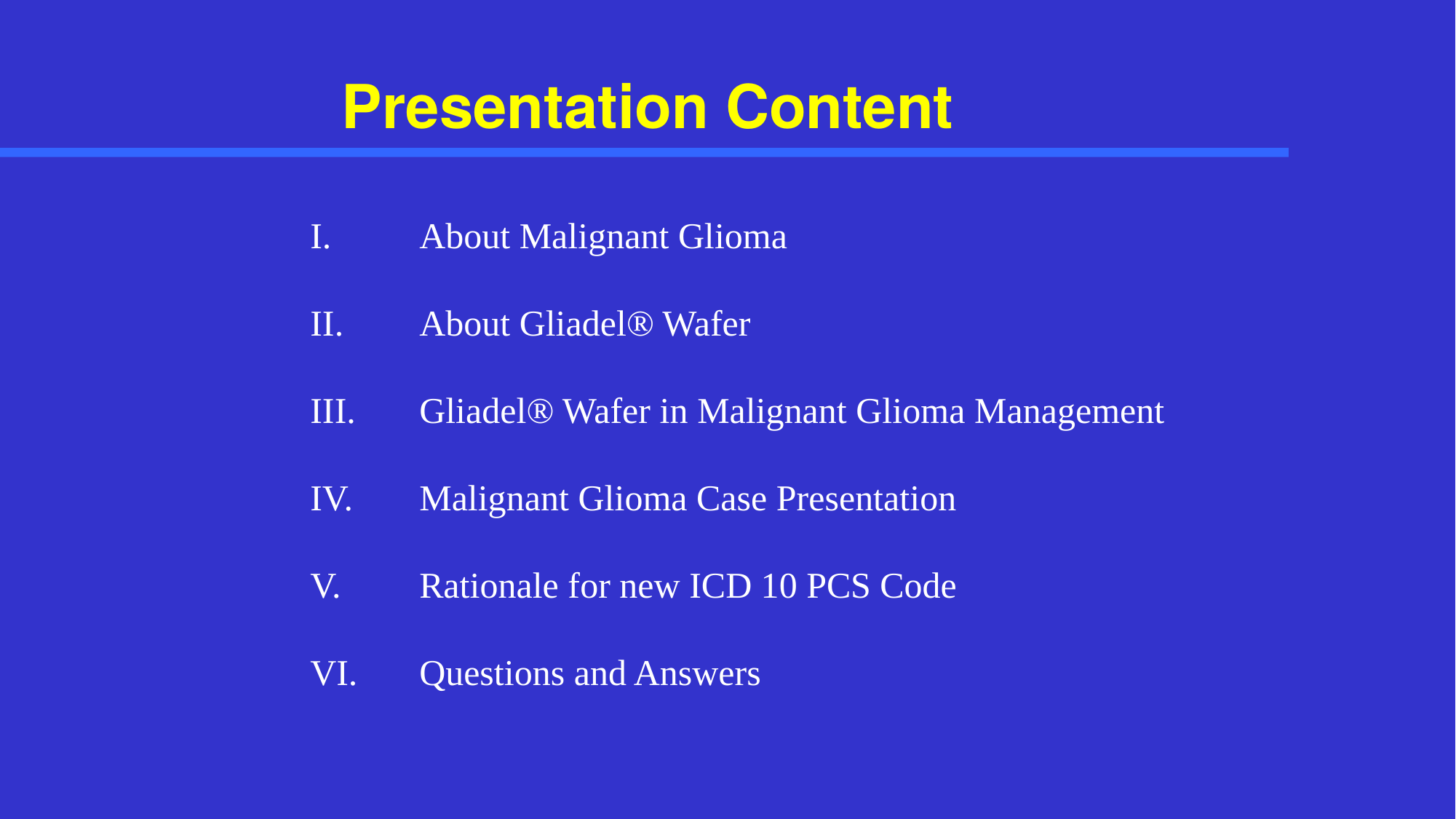

Presentation Content

I.  	About Malignant Glioma

II.  	About Gliadel® Wafer

III. 	Gliadel® Wafer in Malignant Glioma Management

IV.	Malignant Glioma Case Presentation

V.	Rationale for new ICD 10 PCS Code

VI.	Questions and Answers